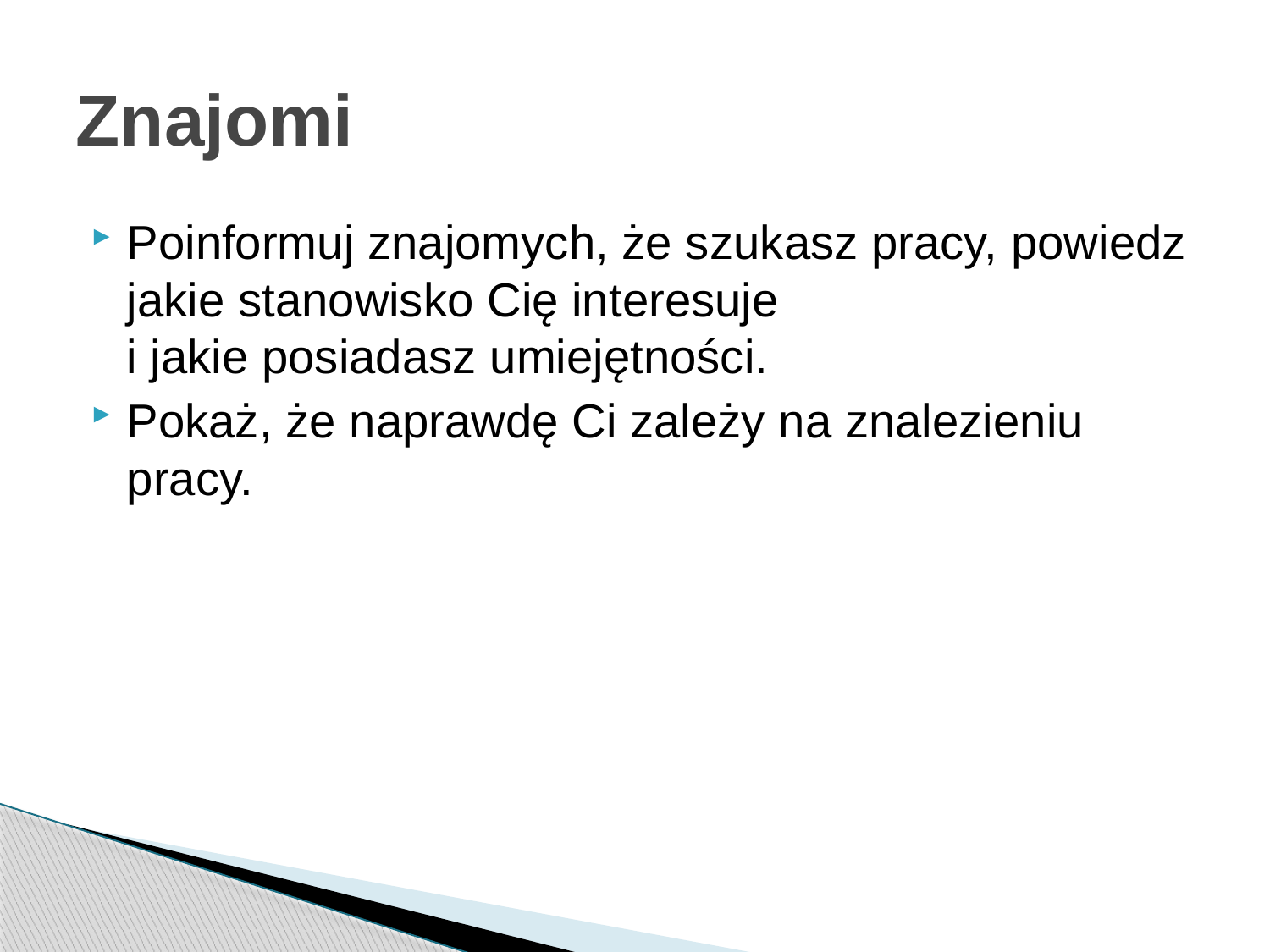

# Znajomi
Poinformuj znajomych, że szukasz pracy, powiedz jakie stanowisko Cię interesuje
i jakie posiadasz umiejętności.
Pokaż, że naprawdę Ci zależy na znalezieniu pracy.